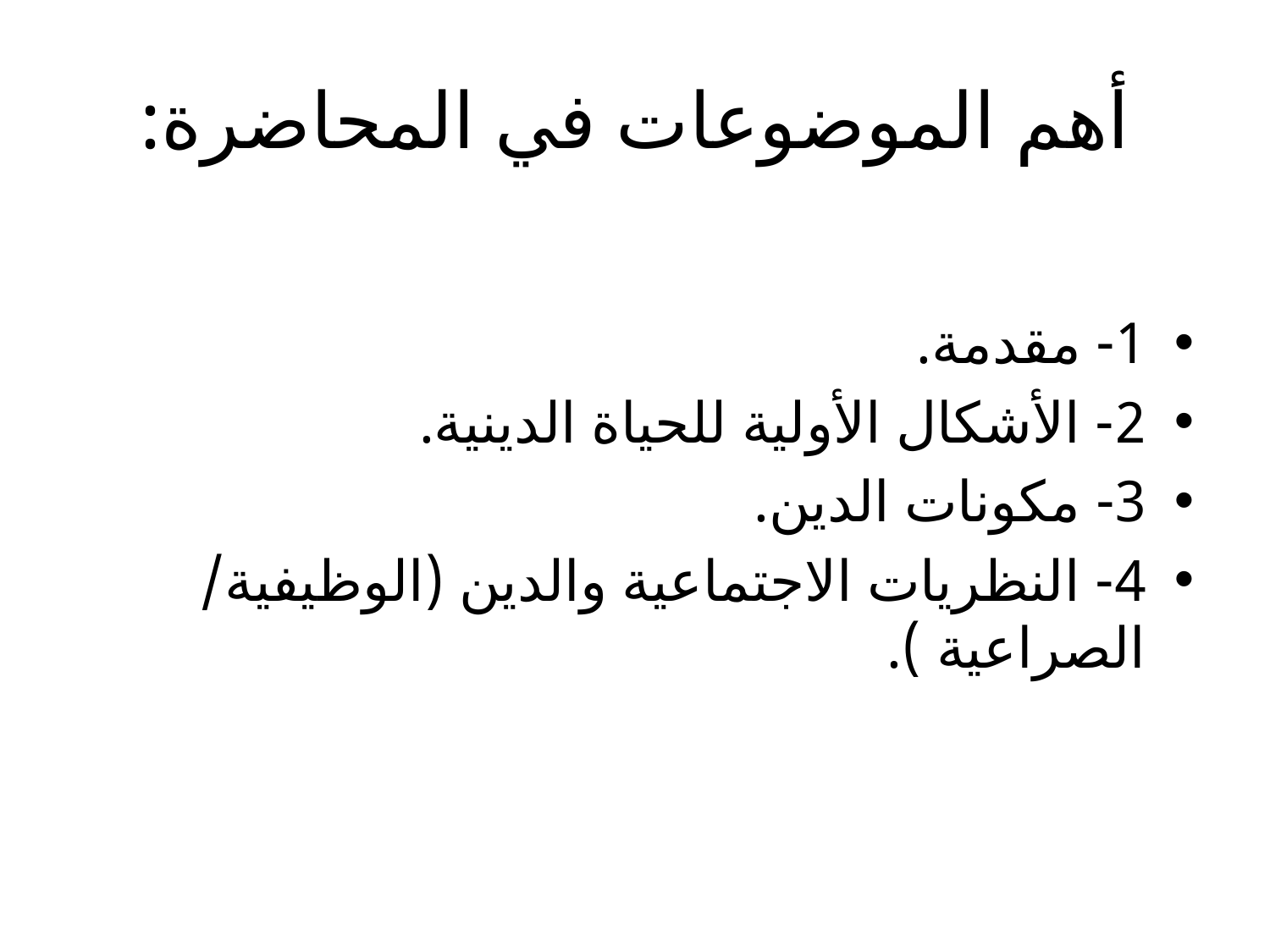

# أهم الموضوعات في المحاضرة:

1- مقدمة.
2- الأشكال الأولية للحياة الدينية.
3- مكونات الدين.
4- النظريات الاجتماعية والدين (الوظيفية/ الصراعية ).